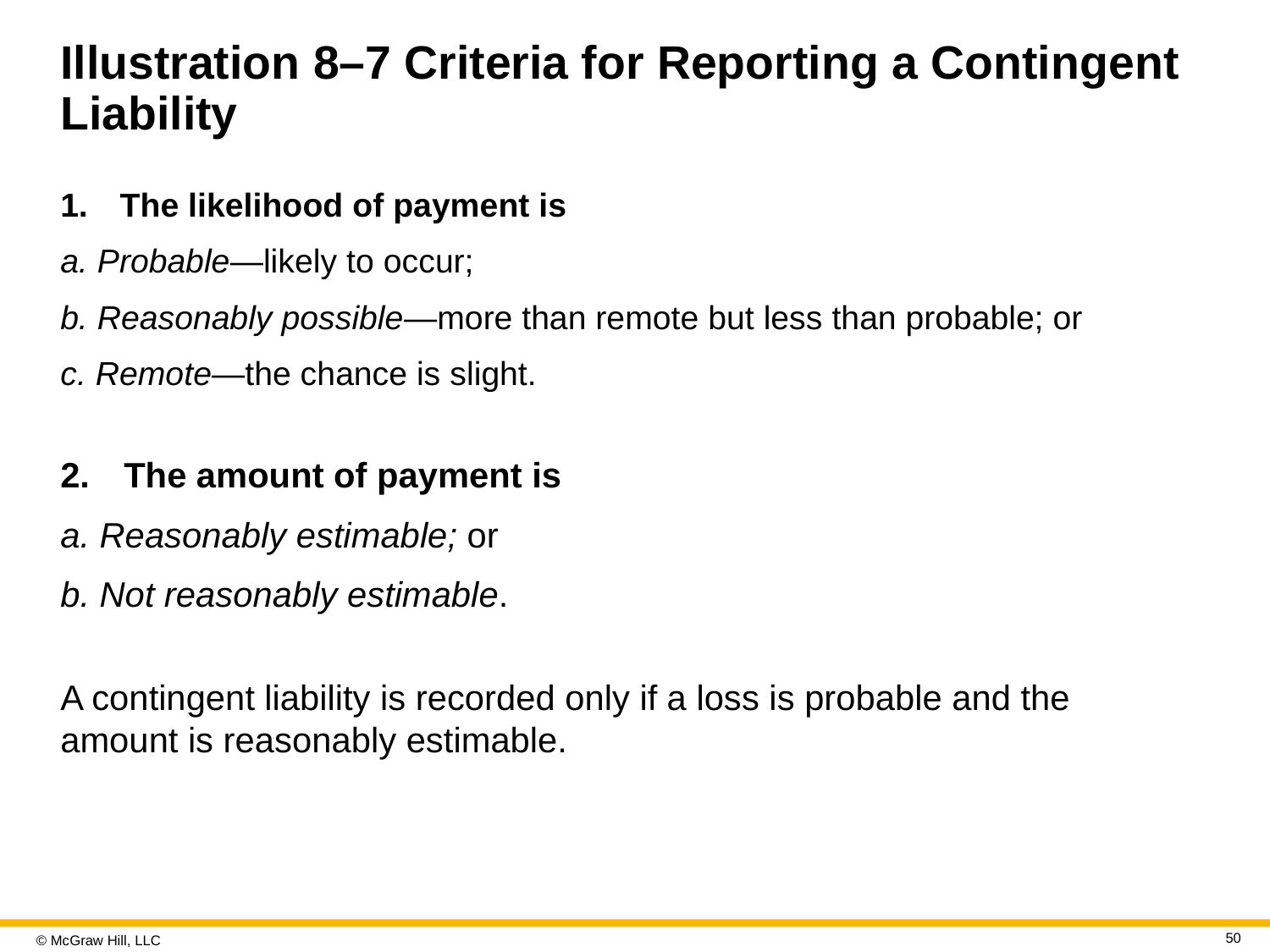

# Illustration 8–7 Criteria for Reporting a Contingent Liability
The likelihood of payment is
a. Probable—likely to occur;
b. Reasonably possible—more than remote but less than probable; or
c. Remote—the chance is slight.
The amount of payment is
a. Reasonably estimable; or
b. Not reasonably estimable.
A contingent liability is recorded only if a loss is probable and the amount is reasonably estimable.
50